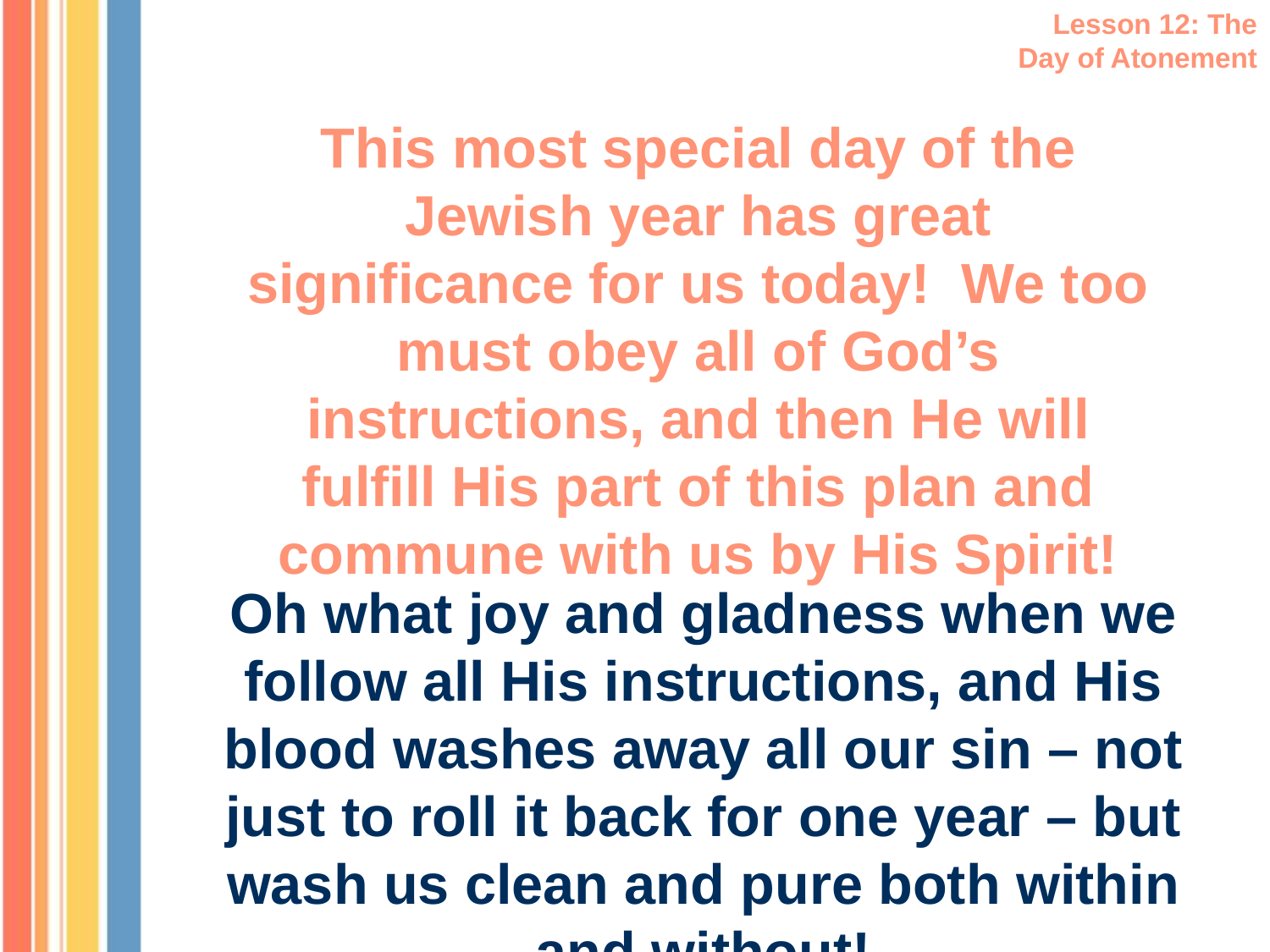

Lesson 12: The Day of Atonement
This most special day of the Jewish year has great significance for us today!  We too must obey all of God’s instructions, and then He will fulfill His part of this plan and commune with us by His Spirit!
Oh what joy and gladness when we follow all His instructions, and His blood washes away all our sin – not just to roll it back for one year – but wash us clean and pure both within and without!